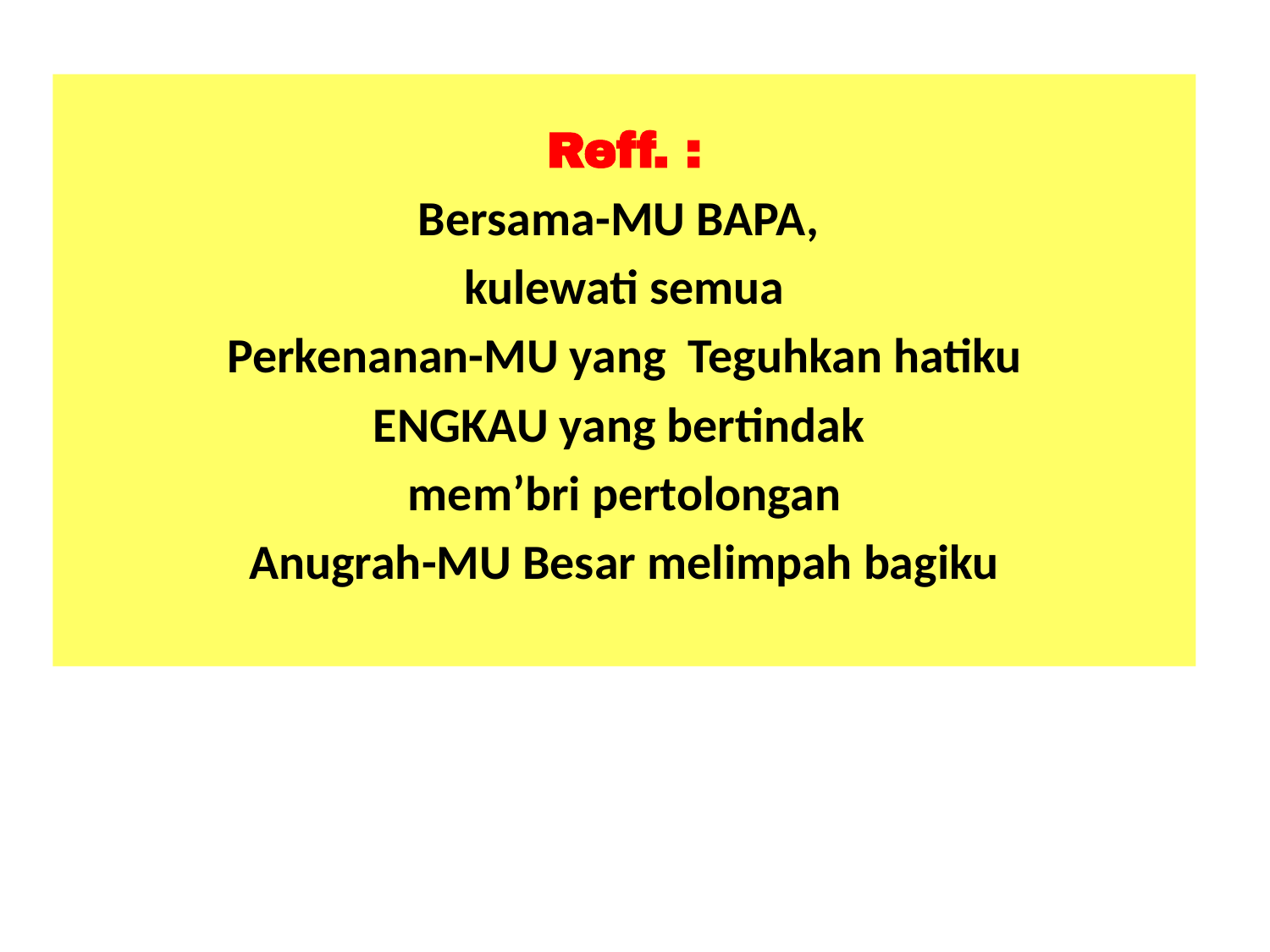

Reff. :
Bersama-MU BAPA,
kulewati semua
Perkenanan-MU yang  Teguhkan hatiku
ENGKAU yang bertindak
mem’bri pertolongan
Anugrah-MU Besar melimpah bagiku